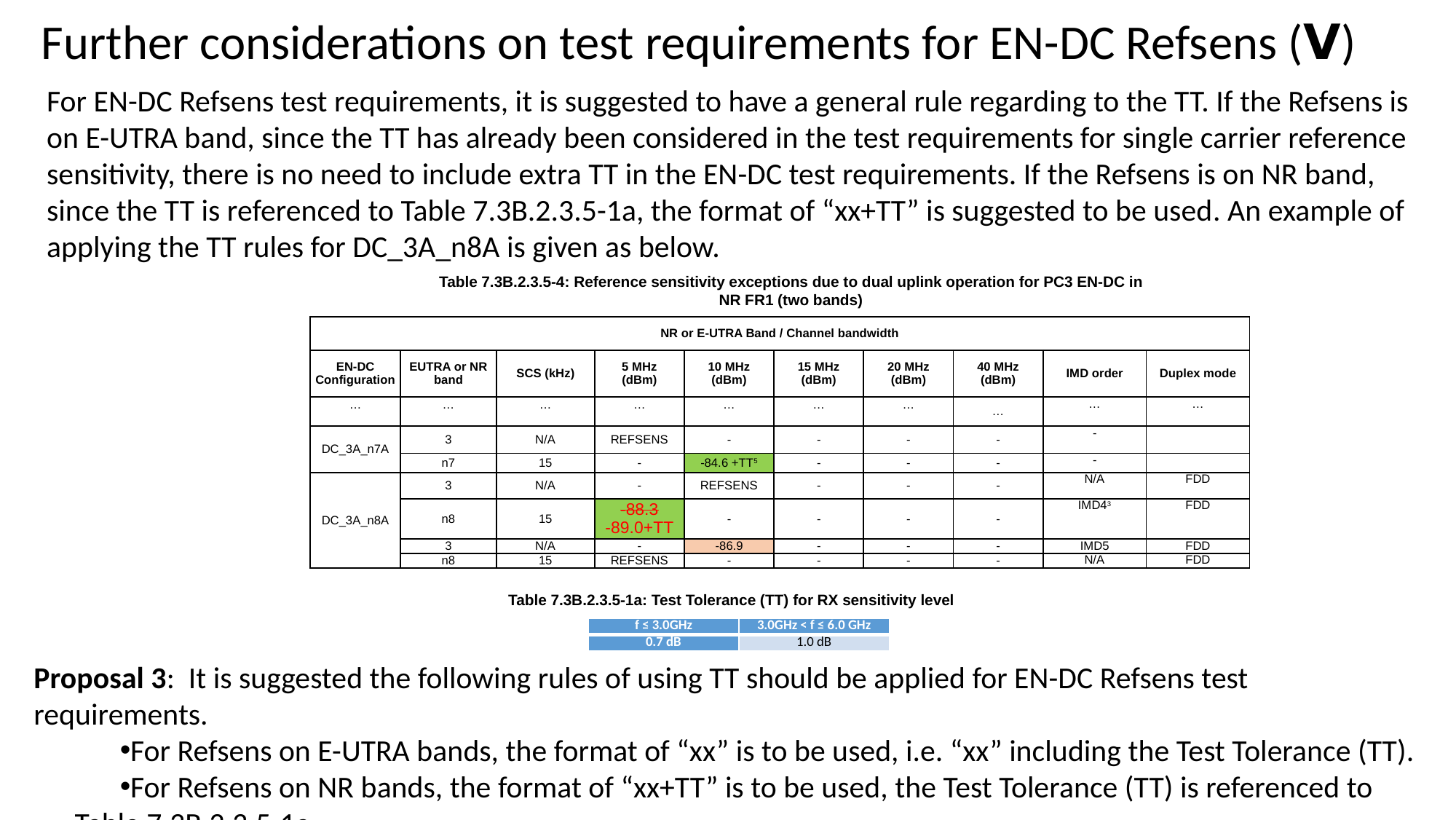

# Further considerations on test requirements for EN-DC Refsens (Ⅴ)
For EN-DC Refsens test requirements, it is suggested to have a general rule regarding to the TT. If the Refsens is on E-UTRA band, since the TT has already been considered in the test requirements for single carrier reference sensitivity, there is no need to include extra TT in the EN-DC test requirements. If the Refsens is on NR band, since the TT is referenced to Table 7.3B.2.3.5-1a, the format of “xx+TT” is suggested to be used. An example of applying the TT rules for DC_3A_n8A is given as below.
Table 7.3B.2.3.5-4: Reference sensitivity exceptions due to dual uplink operation for PC3 EN-DC in NR FR1 (two bands)
| NR or E-UTRA Band / Channel bandwidth |  |  |  |  |  |  |  |  |  |
| --- | --- | --- | --- | --- | --- | --- | --- | --- | --- |
| EN-DC Configuration | EUTRA or NR band | SCS (kHz) | 5 MHz (dBm) | 10 MHz (dBm) | 15 MHz (dBm) | 20 MHz (dBm) | 40 MHz (dBm) | IMD order | Duplex mode |
| … | … | … | … | … | … | … | … | … | … |
| DC\_3A\_n7A | 3 | N/A | REFSENS | - | - | - | - | - |  |
|  | n7 | 15 | - | -84.6 +TT5 | - | - | - | - |  |
| DC\_3A\_n8A | 3 | N/A | - | REFSENS | - | - | - | N/A | FDD |
|  | n8 | 15 | -88.3 -89.0+TT | - | - | - | - | IMD43 | FDD |
|  | 3 | N/A | - | -86.9 | - | - | - | IMD5 | FDD |
|  | n8 | 15 | REFSENS | - | - | - | - | N/A | FDD |
Table 7.3B.2.3.5-1a: Test Tolerance (TT) for RX sensitivity level
| f ≤ 3.0GHz | 3.0GHz < f ≤ 6.0 GHz |
| --- | --- |
| 0.7 dB | 1.0 dB |
Proposal 3:  It is suggested the following rules of using TT should be applied for EN-DC Refsens test requirements.
For Refsens on E-UTRA bands, the format of “xx” is to be used, i.e. “xx” including the Test Tolerance (TT).
For Refsens on NR bands, the format of “xx+TT” is to be used, the Test Tolerance (TT) is referenced to Table 7.3B.2.3.5-1a.